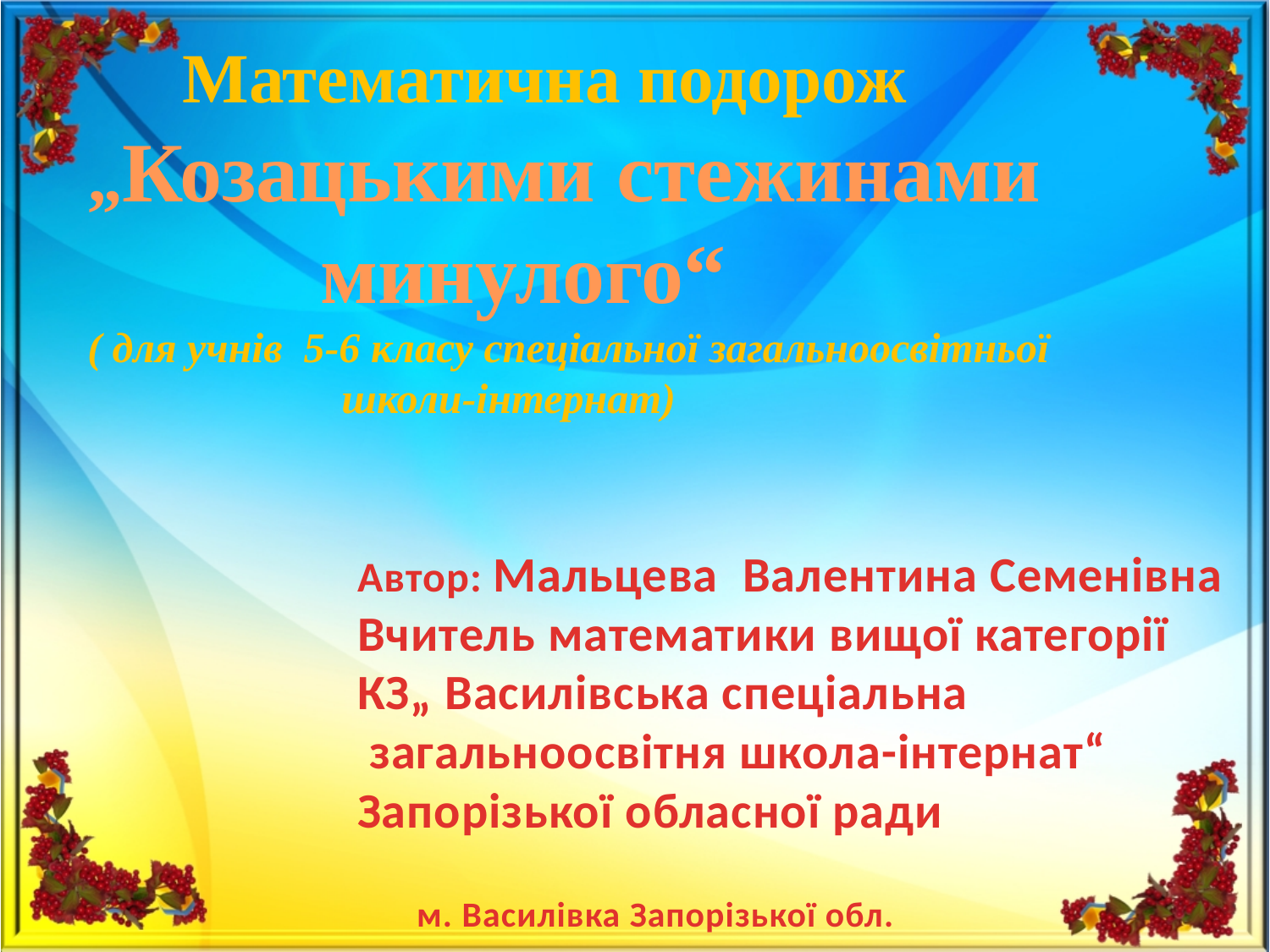

Математична подорож „Козацькими стежинами
           минулого“
( для учнів  5-6 класу спеціальної загальноосвітньої
                        школи-інтернат)
Автор: Мальцева  Валентина Семенівна
Вчитель математики вищої категорії
КЗ„ Василівська спеціальна
 загальноосвітня школа-інтернат“
Запорізької обласної ради
м. Василівка Запорізької обл.